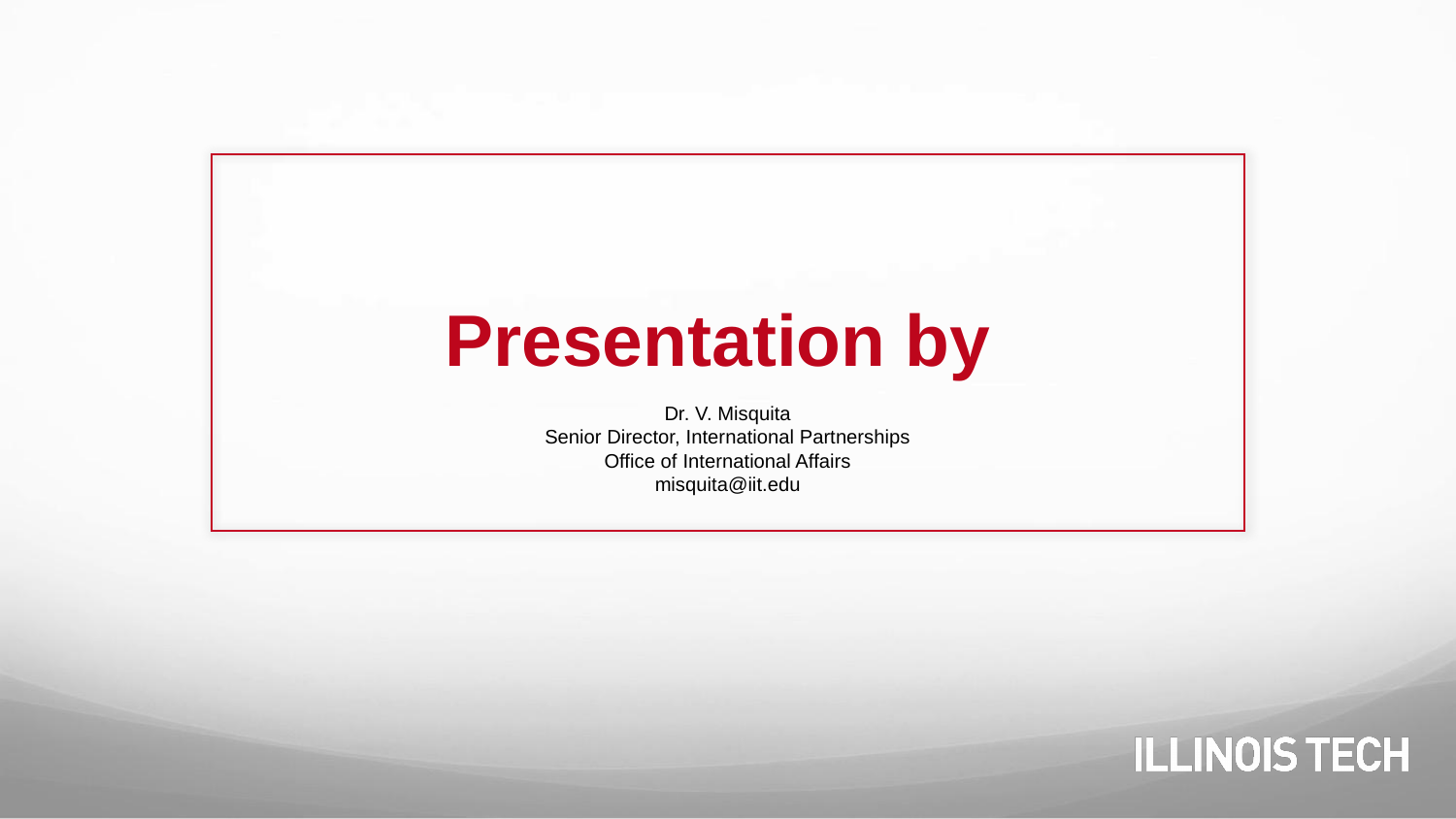

# Presentation by
Dr. V. Misquita
Senior Director, International Partnerships
Office of International Affairs
misquita@iit.edu